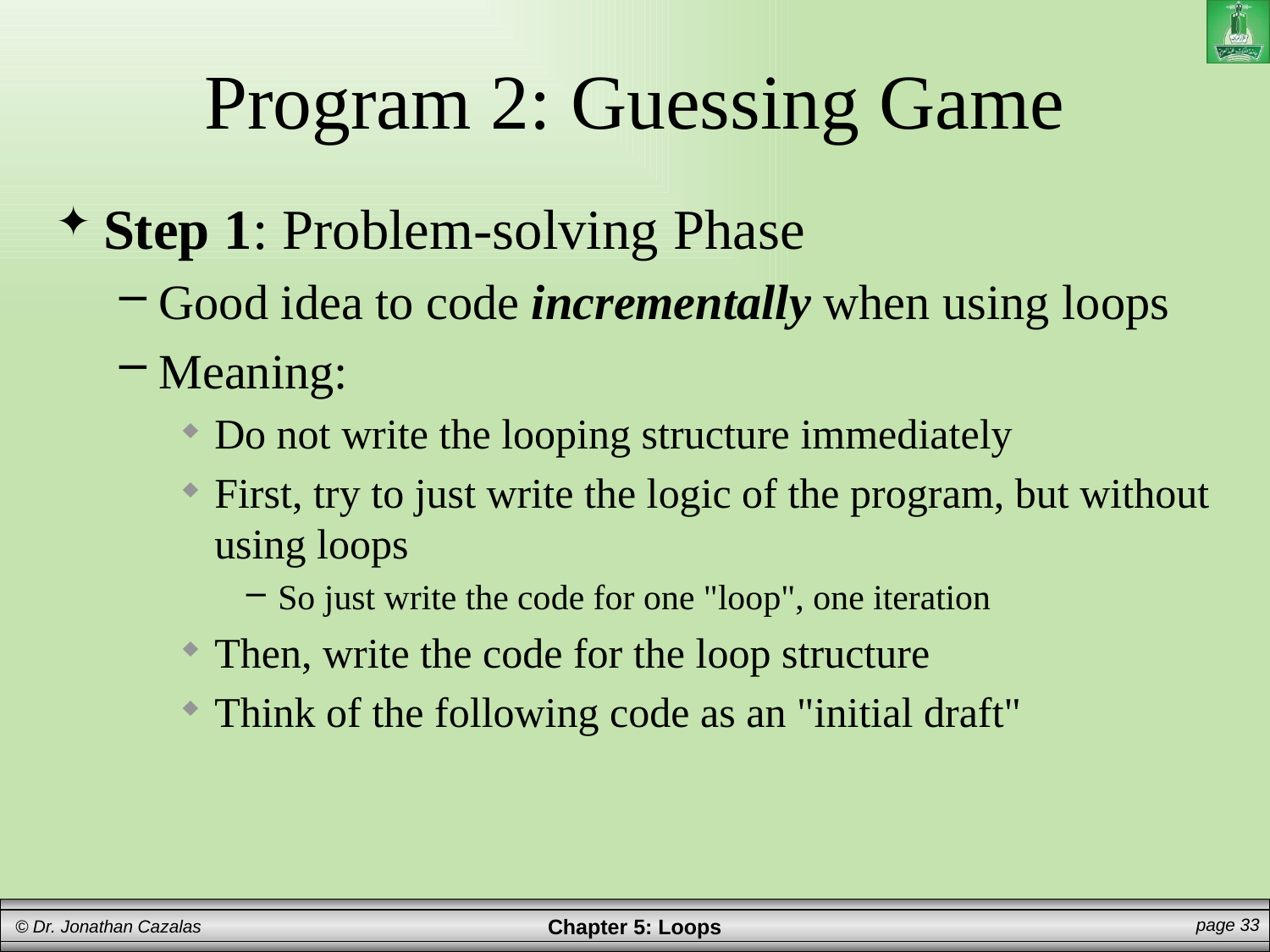

# Program 2: Guessing Game
Step 1: Problem-solving Phase
Good idea to code incrementally when using loops
Meaning:
Do not write the looping structure immediately
First, try to just write the logic of the program, but without using loops
So just write the code for one "loop", one iteration
Then, write the code for the loop structure
Think of the following code as an "initial draft"